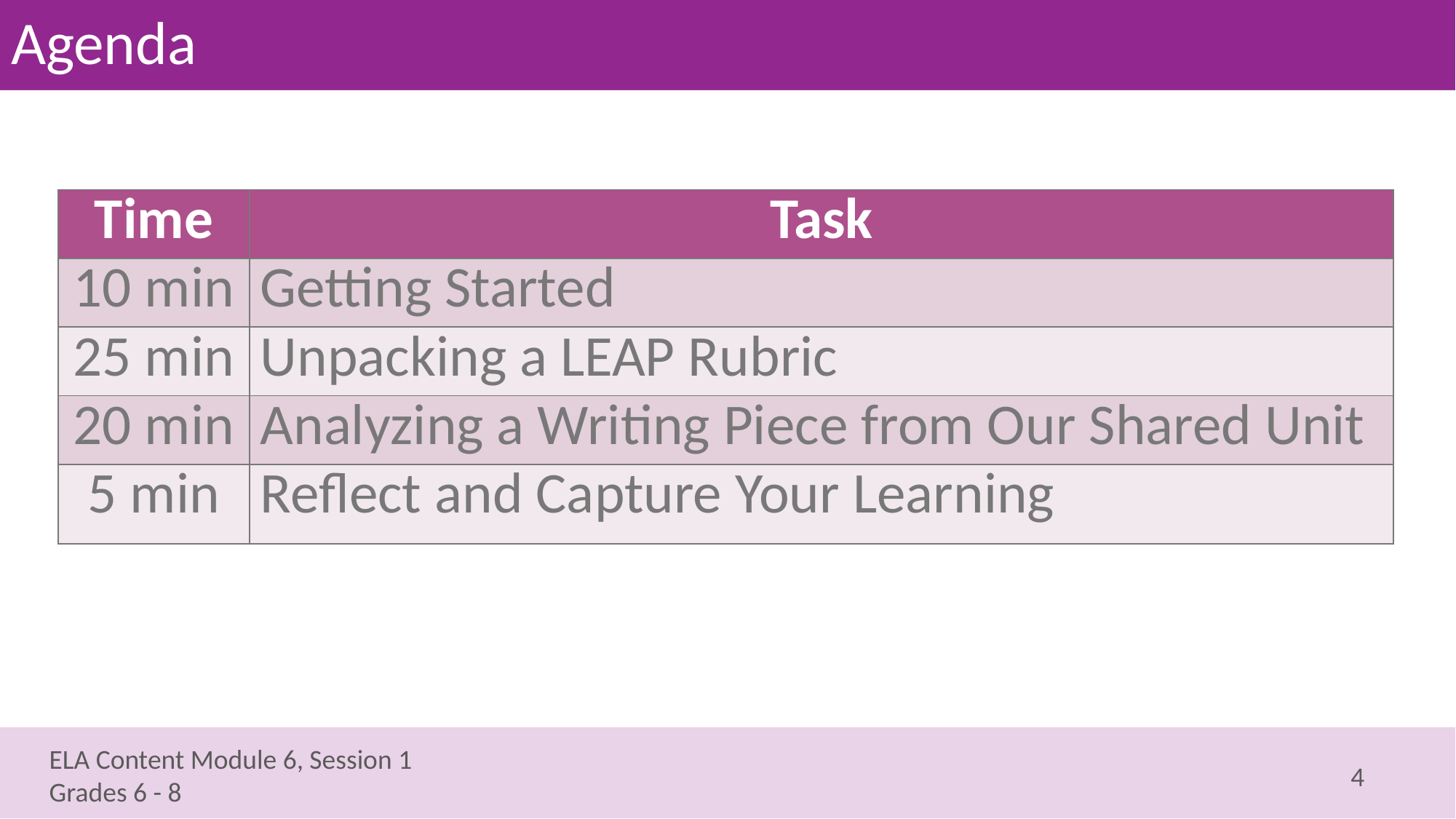

# Agenda

| Time | Task |
| --- | --- |
| 10 min | Getting Started |
| 25 min | Unpacking a LEAP Rubric |
| 20 min | Analyzing a Writing Piece from Our Shared Unit |
| 5 min | Reflect and Capture Your Learning |
4